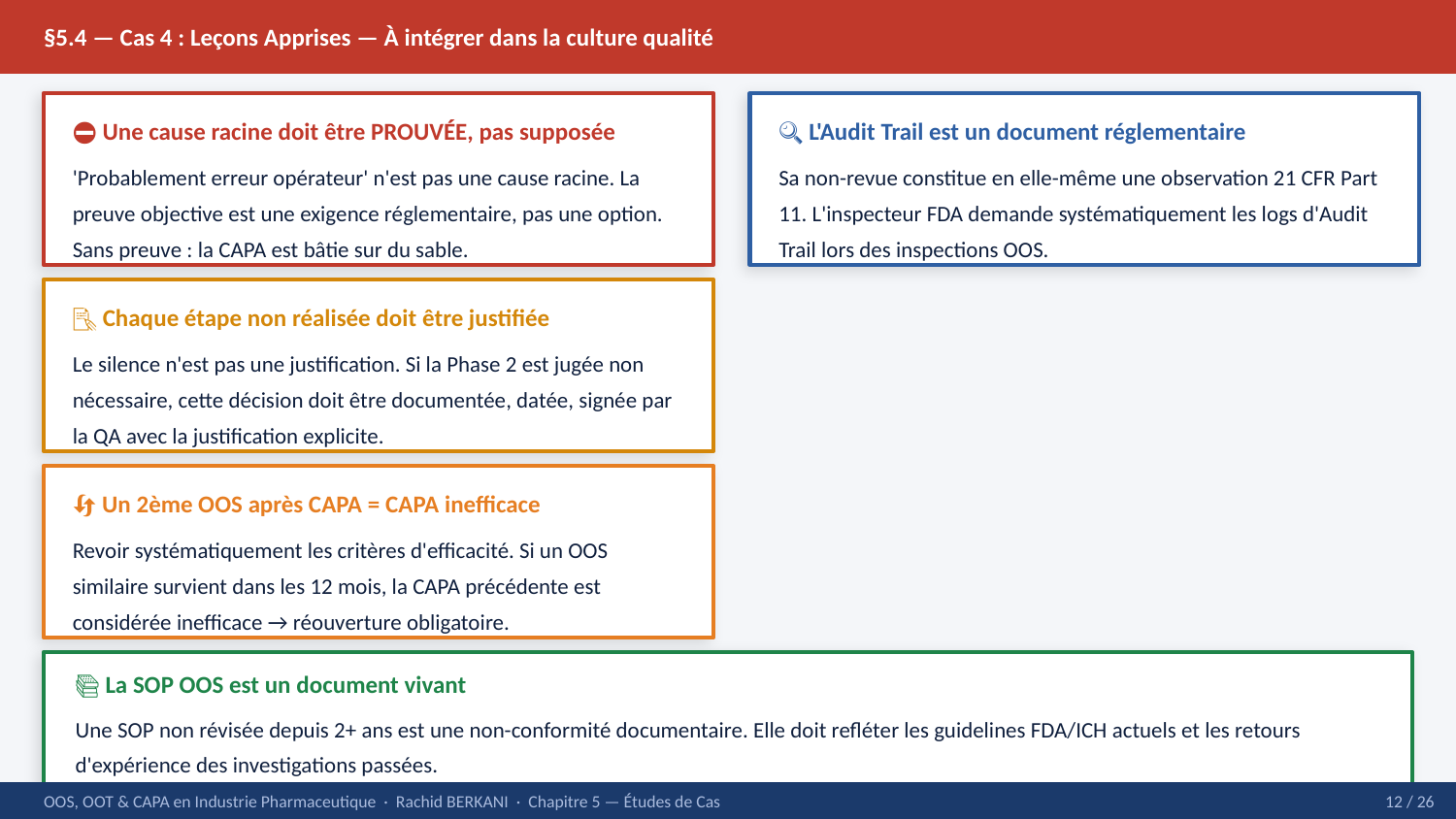

§5.4 — Cas 4 : Leçons Apprises — À intégrer dans la culture qualité

⛔ Une cause racine doit être PROUVÉE, pas supposée
🔍 L'Audit Trail est un document réglementaire
'Probablement erreur opérateur' n'est pas une cause racine. La preuve objective est une exigence réglementaire, pas une option. Sans preuve : la CAPA est bâtie sur du sable.
Sa non-revue constitue en elle-même une observation 21 CFR Part 11. L'inspecteur FDA demande systématiquement les logs d'Audit Trail lors des inspections OOS.

📝 Chaque étape non réalisée doit être justifiée
Le silence n'est pas une justification. Si la Phase 2 est jugée non nécessaire, cette décision doit être documentée, datée, signée par la QA avec la justification explicite.

🔄 Un 2ème OOS après CAPA = CAPA inefficace
Revoir systématiquement les critères d'efficacité. Si un OOS similaire survient dans les 12 mois, la CAPA précédente est considérée inefficace → réouverture obligatoire.

📚 La SOP OOS est un document vivant
Une SOP non révisée depuis 2+ ans est une non-conformité documentaire. Elle doit refléter les guidelines FDA/ICH actuels et les retours d'expérience des investigations passées.

OOS, OOT & CAPA en Industrie Pharmaceutique  ·  Rachid BERKANI  ·  Chapitre 5 — Études de Cas
12 / 26